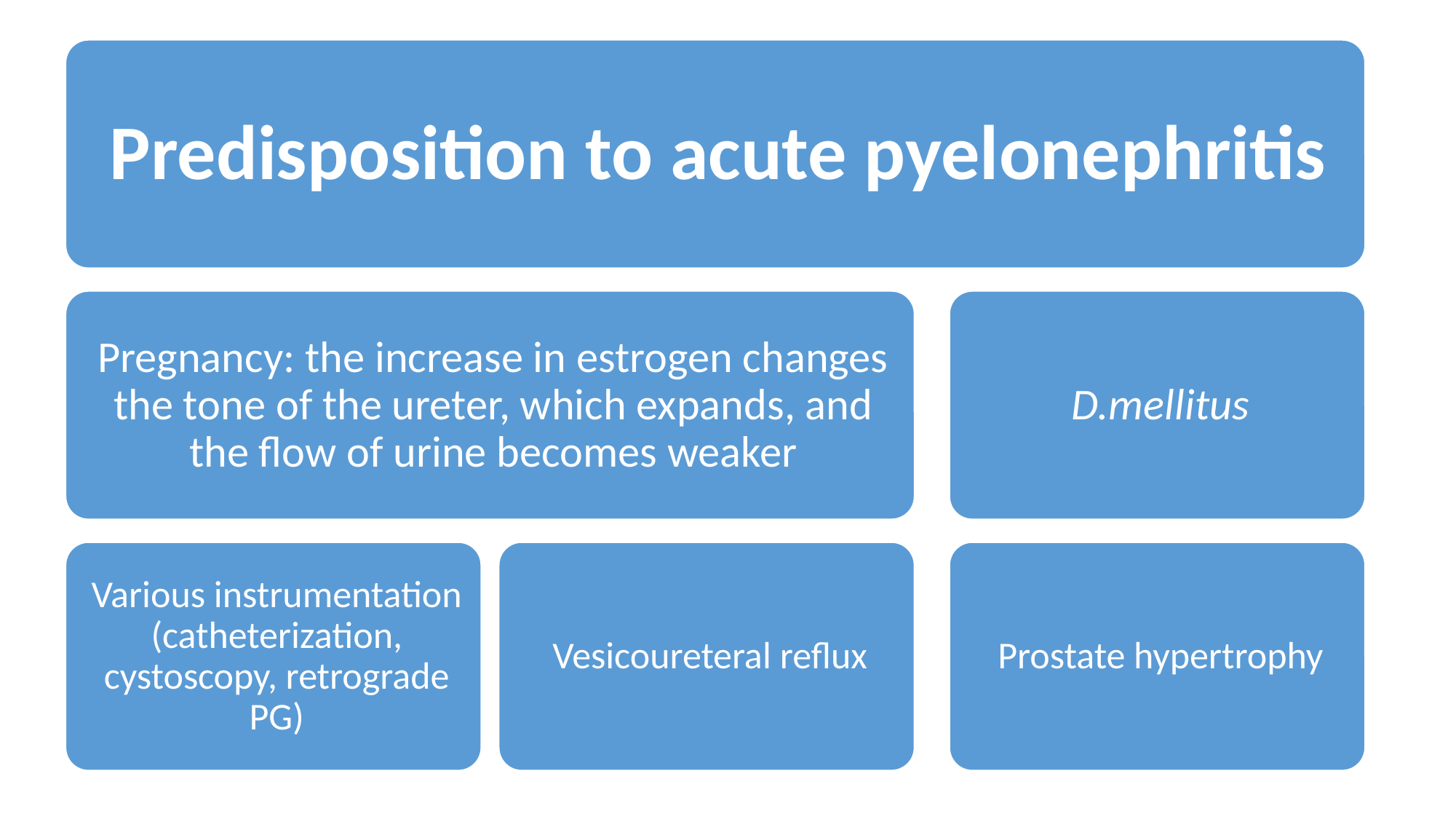

Predisposition to acute pyelonephritis
Pregnancy: the increase in estrogen changes the tone of the ureter, which expands, and the flow of urine becomes weaker
Various instrumentation (catheterization, cystoscopy, retrograde PG)
Vesicoureteral reflux
D.mellitus
Prostate hypertrophy